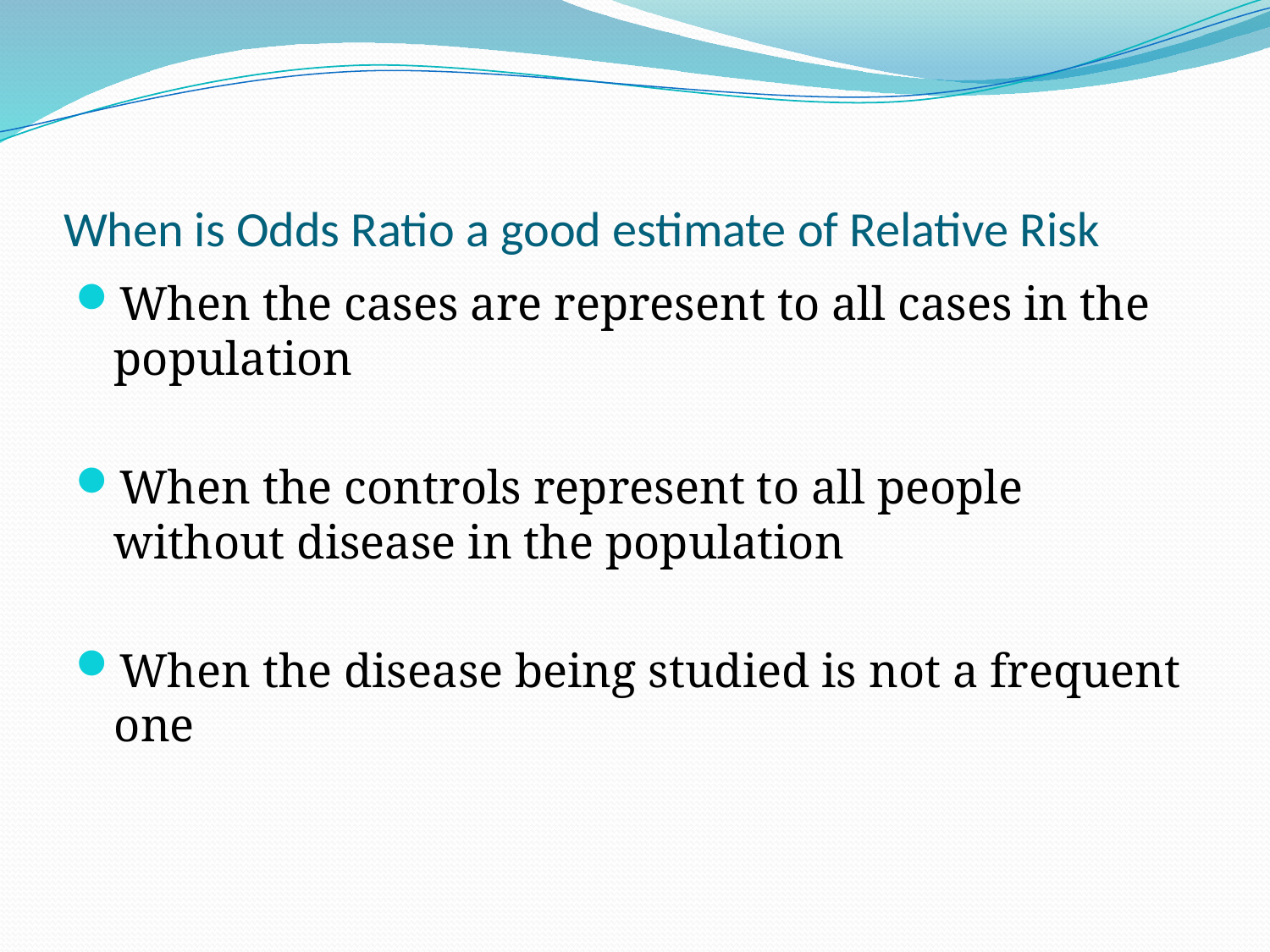

# When is Odds Ratio a good estimate of Relative Risk
When the cases are represent to all cases in the population

When the controls represent to all people without disease in the population

When the disease being studied is not a frequent one